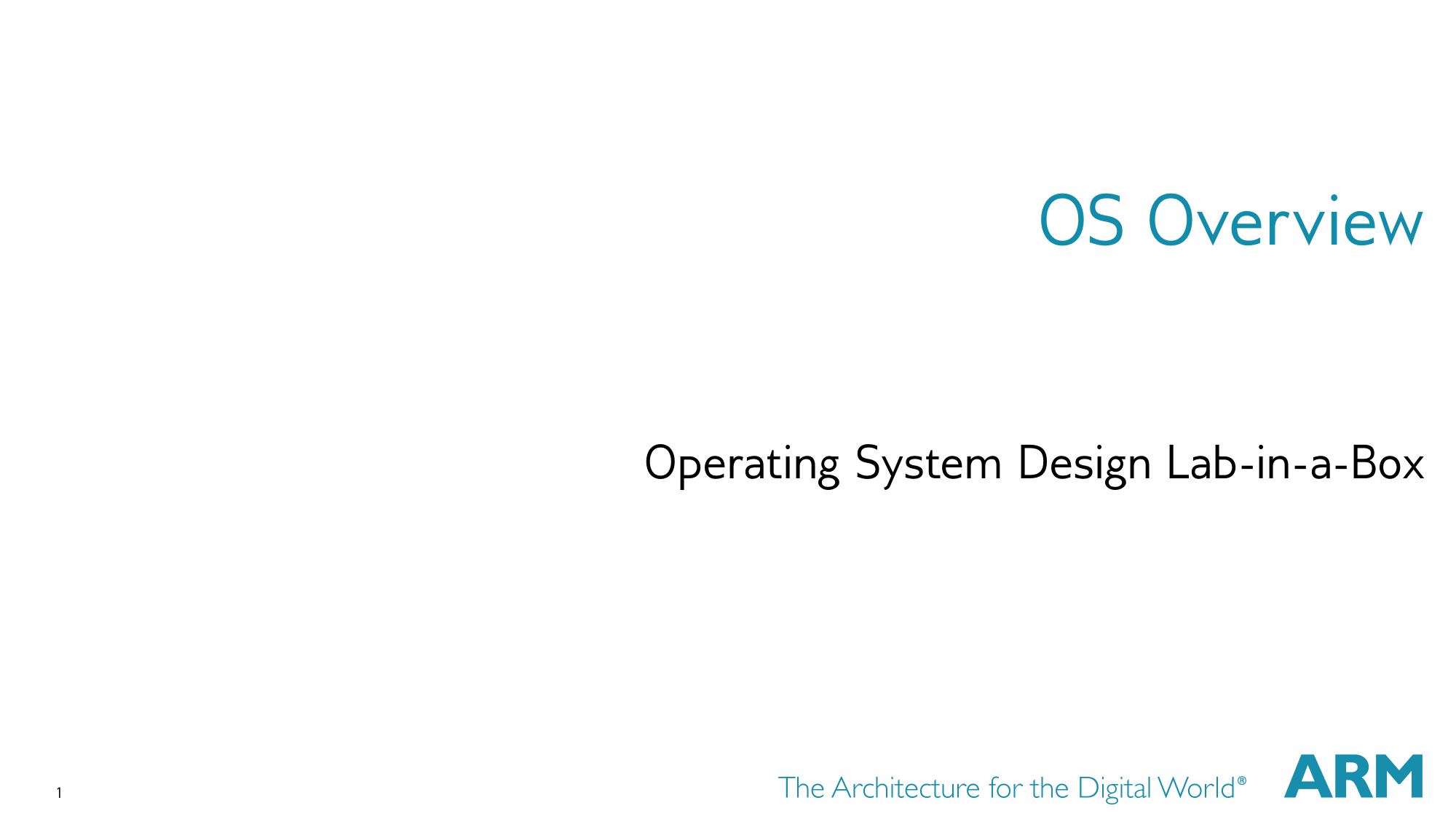

# OS Overview
Operating System Design Lab-in-a-Box